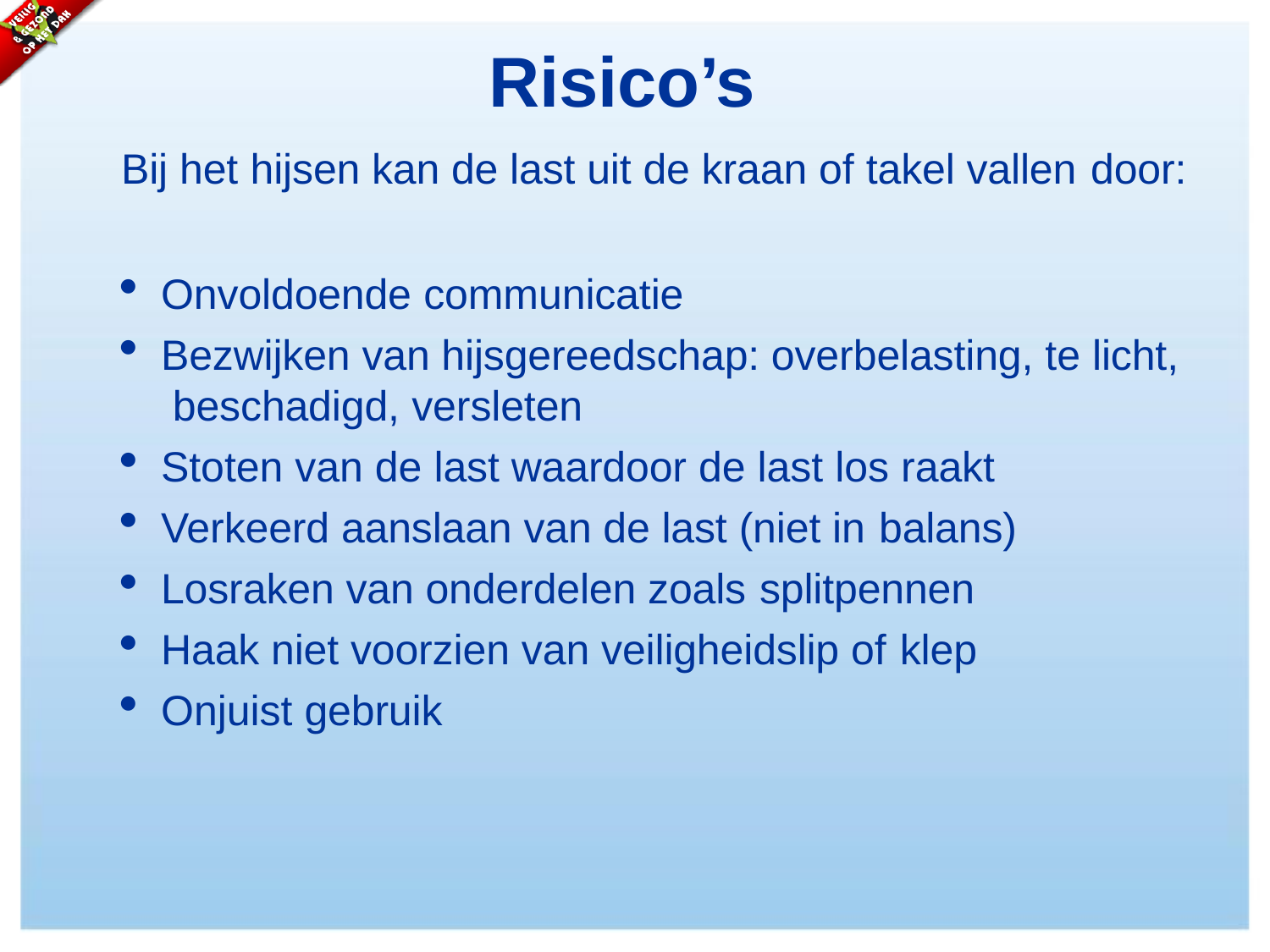

# Risico’s
Bij het hijsen kan de last uit de kraan of takel vallen door:

Onvoldoende communicatie
Bezwijken van hijsgereedschap: overbelasting, te licht,  beschadigd, versleten
Stoten van de last waardoor de last los raakt
Verkeerd aanslaan van de last (niet in balans)
Losraken van onderdelen zoals splitpennen
Haak niet voorzien van veiligheidslip of klep
Onjuist gebruik